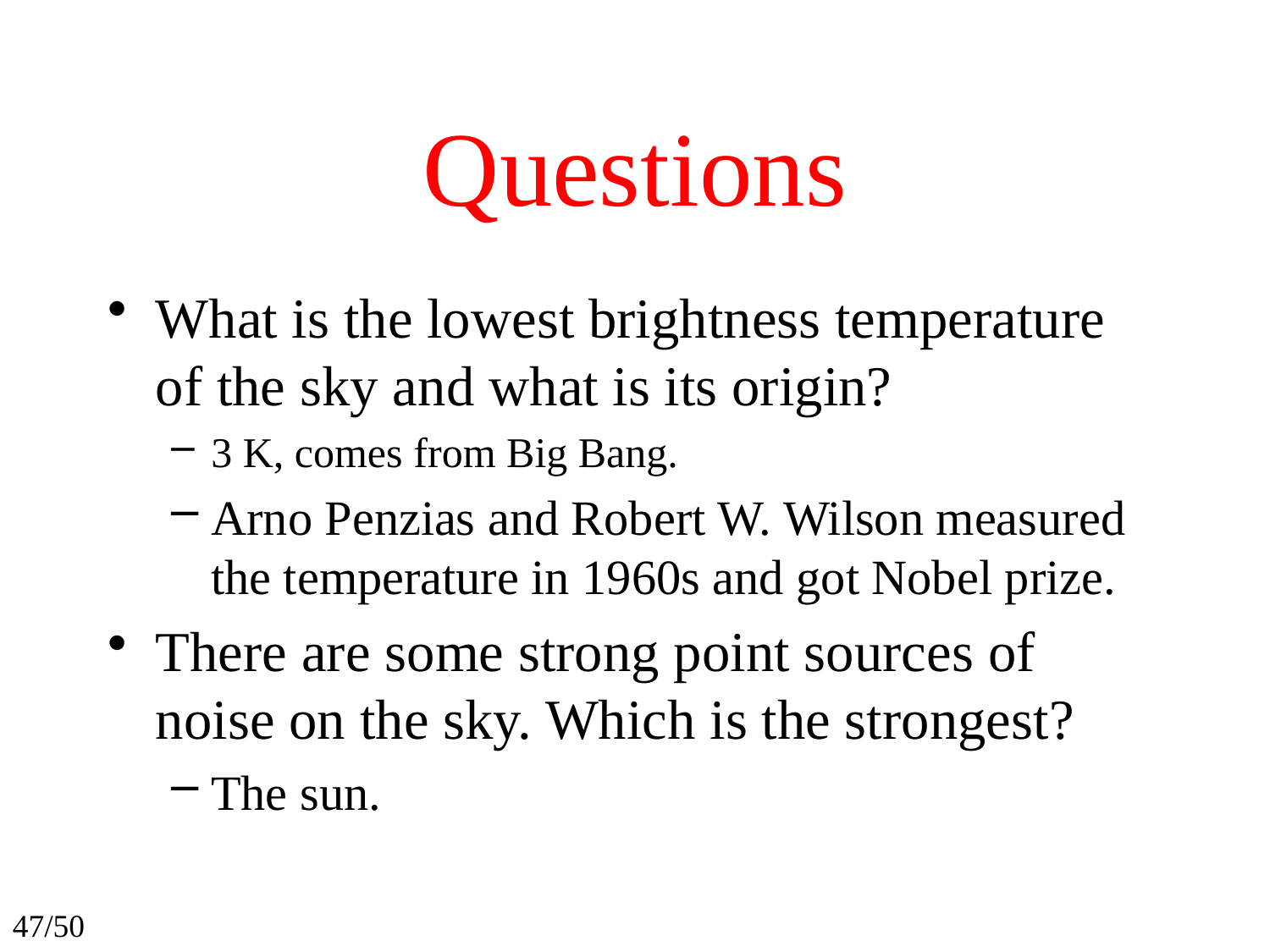

# Questions
What is the lowest brightness temperature of the sky and what is its origin?
3 K, comes from Big Bang.
Arno Penzias and Robert W. Wilson measured the temperature in 1960s and got Nobel prize.
There are some strong point sources of noise on the sky. Which is the strongest?
The sun.